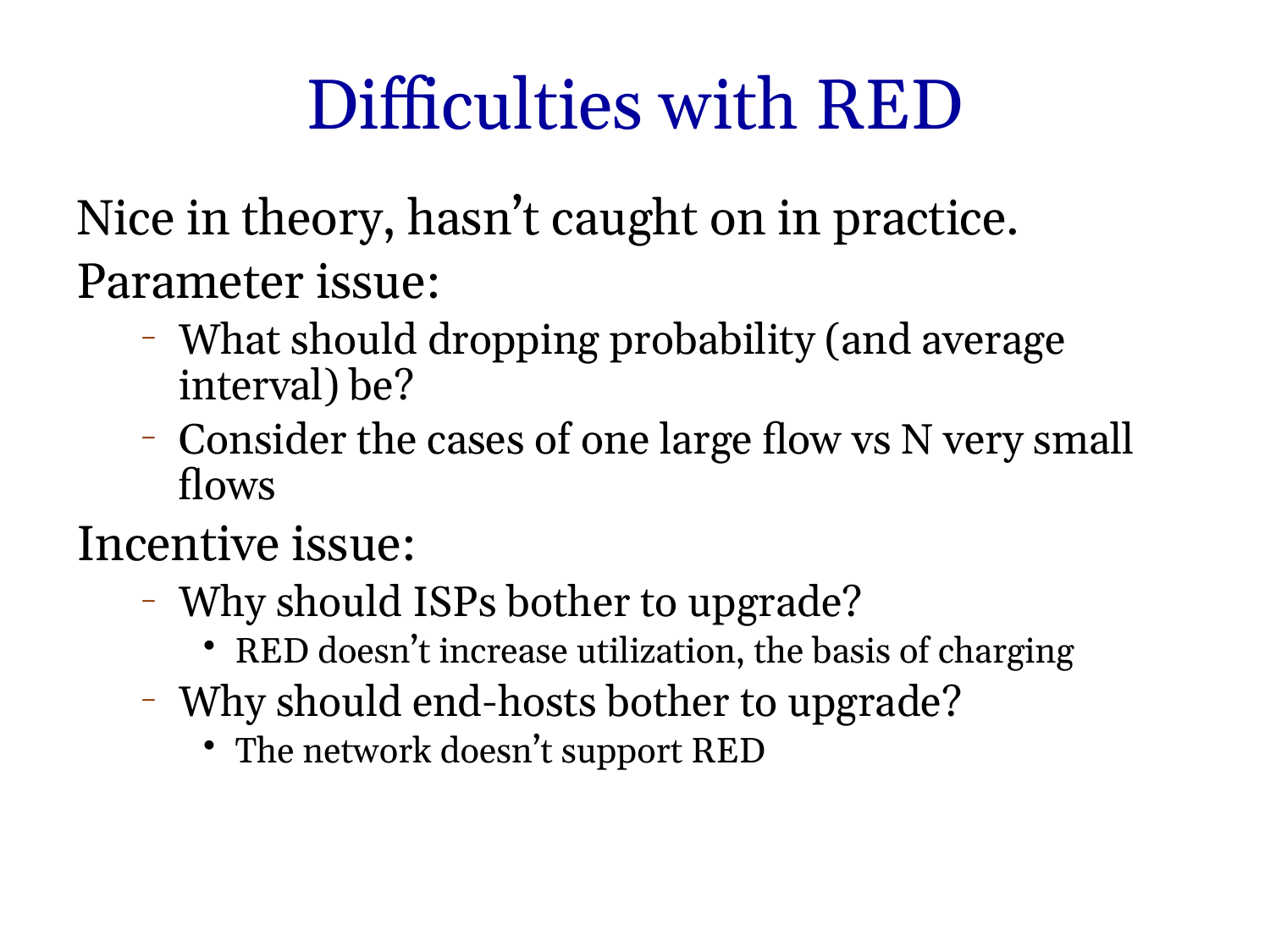

# Difficulties with RED
Nice in theory, hasn’t caught on in practice.
Parameter issue:
What should dropping probability (and average interval) be?
Consider the cases of one large flow vs N very small flows
Incentive issue:
Why should ISPs bother to upgrade?
RED doesn’t increase utilization, the basis of charging
Why should end-hosts bother to upgrade?
The network doesn’t support RED